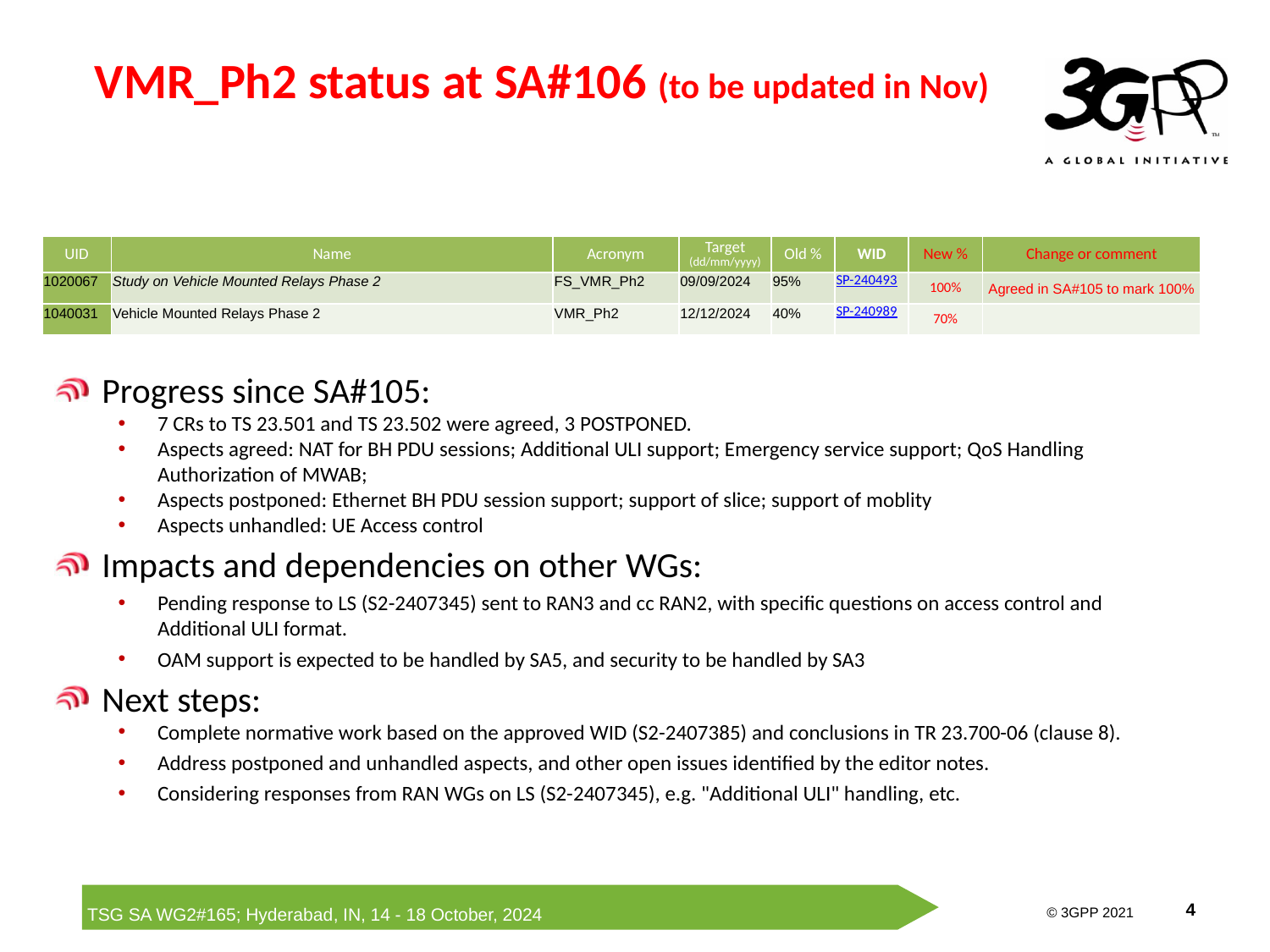

VMR_Ph2 status at SA#106 (to be updated in Nov)
| UID | Name | Acronym | Target (dd/mm/yyyy) | Old % | WID | New % | Change or comment |
| --- | --- | --- | --- | --- | --- | --- | --- |
| 1020067 | Study on Vehicle Mounted Relays Phase 2 | FS\_VMR\_Ph2 | 09/09/2024 | 95% | SP-240493 | 100% | Agreed in SA#105 to mark 100% |
| 1040031 | Vehicle Mounted Relays Phase 2 | VMR\_Ph2 | 12/12/2024 | 40% | SP-240989 | 70% |  |
Progress since SA#105:
7 CRs to TS 23.501 and TS 23.502 were agreed, 3 POSTPONED.
Aspects agreed: NAT for BH PDU sessions; Additional ULI support; Emergency service support; QoS Handling Authorization of MWAB;
Aspects postponed: Ethernet BH PDU session support; support of slice; support of moblity
Aspects unhandled: UE Access control
Impacts and dependencies on other WGs:
Pending response to LS (S2-2407345) sent to RAN3 and cc RAN2, with specific questions on access control and Additional ULI format.
OAM support is expected to be handled by SA5, and security to be handled by SA3
Next steps:
Complete normative work based on the approved WID (S2-2407385) and conclusions in TR 23.700-06 (clause 8).
Address postponed and unhandled aspects, and other open issues identified by the editor notes.
Considering responses from RAN WGs on LS (S2-2407345), e.g. "Additional ULI" handling, etc.